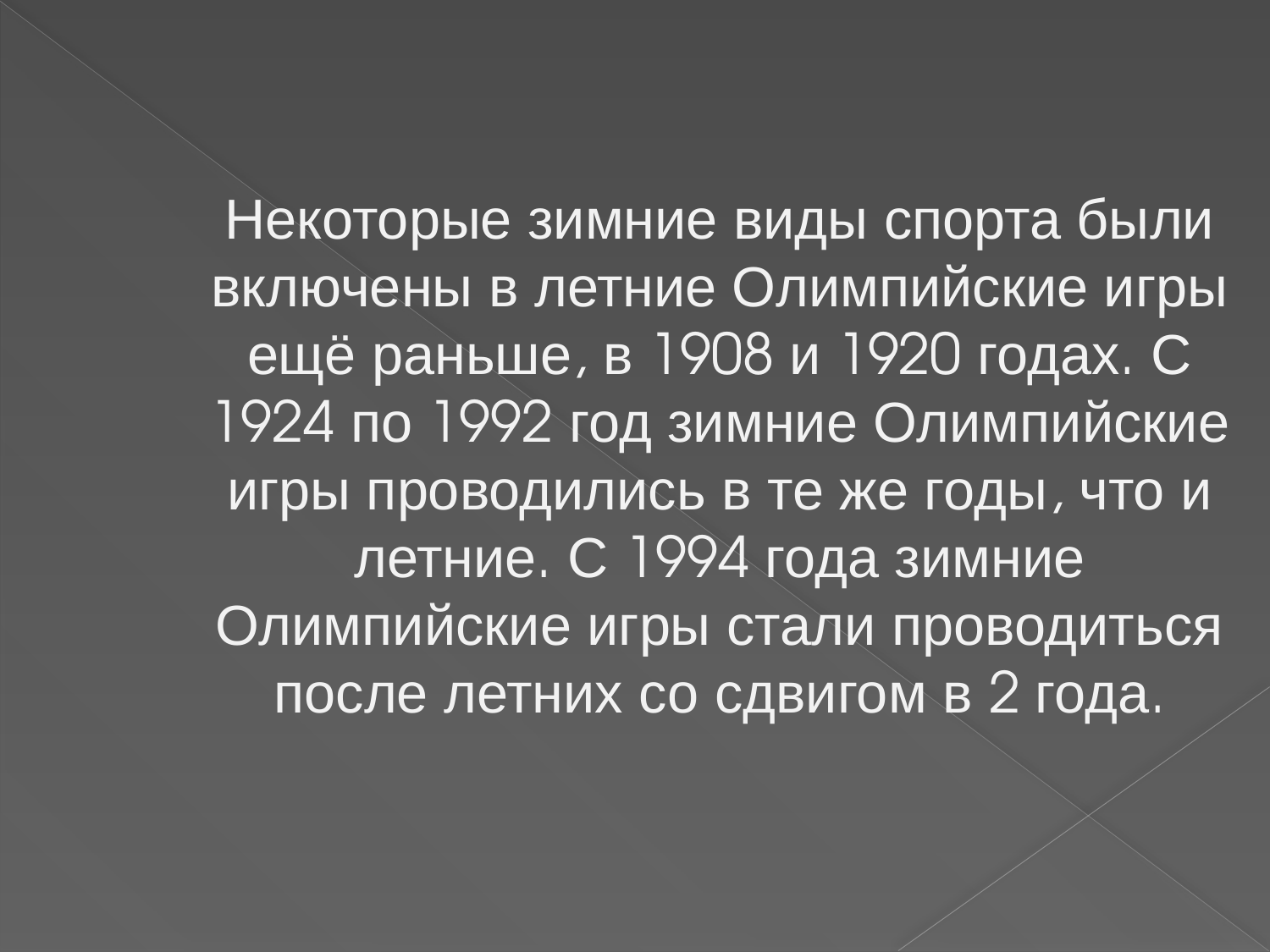

# Некоторые зимние виды спорта были включены в летние Олимпийские игры ещё раньше, в 1908 и 1920 годах. С 1924 по 1992 год зимние Олимпийские игры проводились в те же годы, что и летние. С 1994 года зимние Олимпийские игры стали проводиться после летних со сдвигом в 2 года.